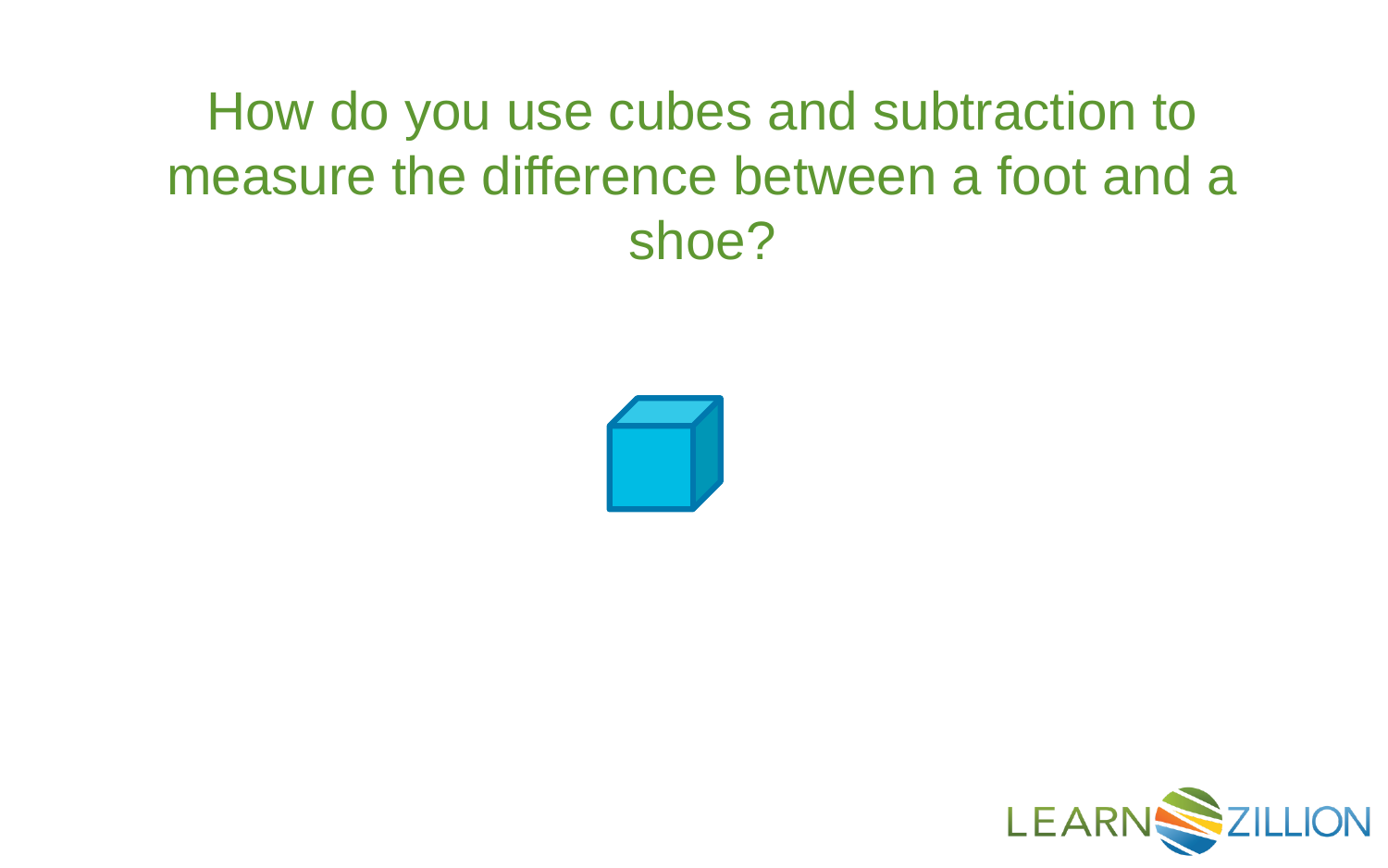

How do you use cubes and subtraction to measure the difference between a foot and a shoe?